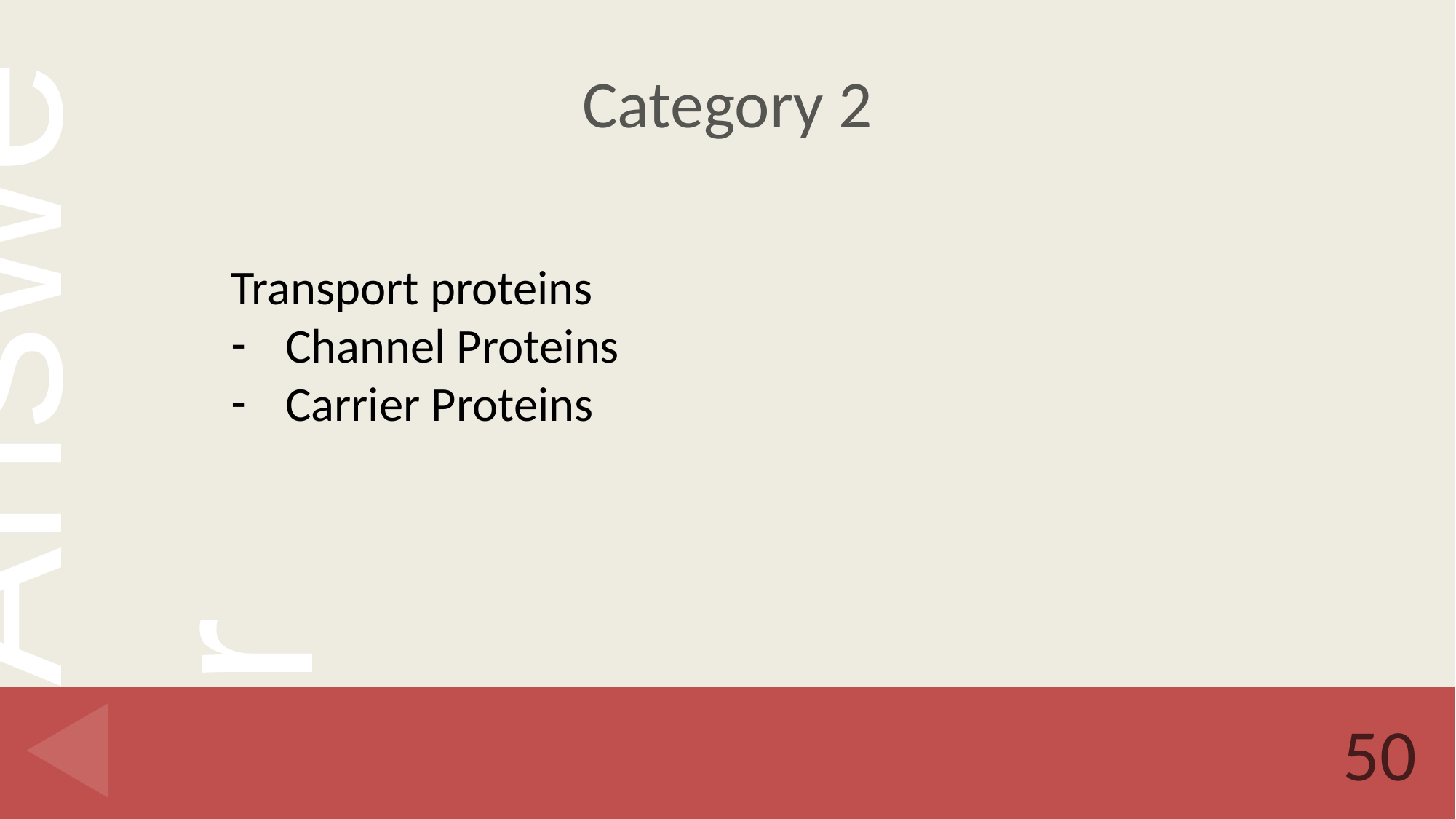

# Category 2
Transport proteins
Channel Proteins
Carrier Proteins
50